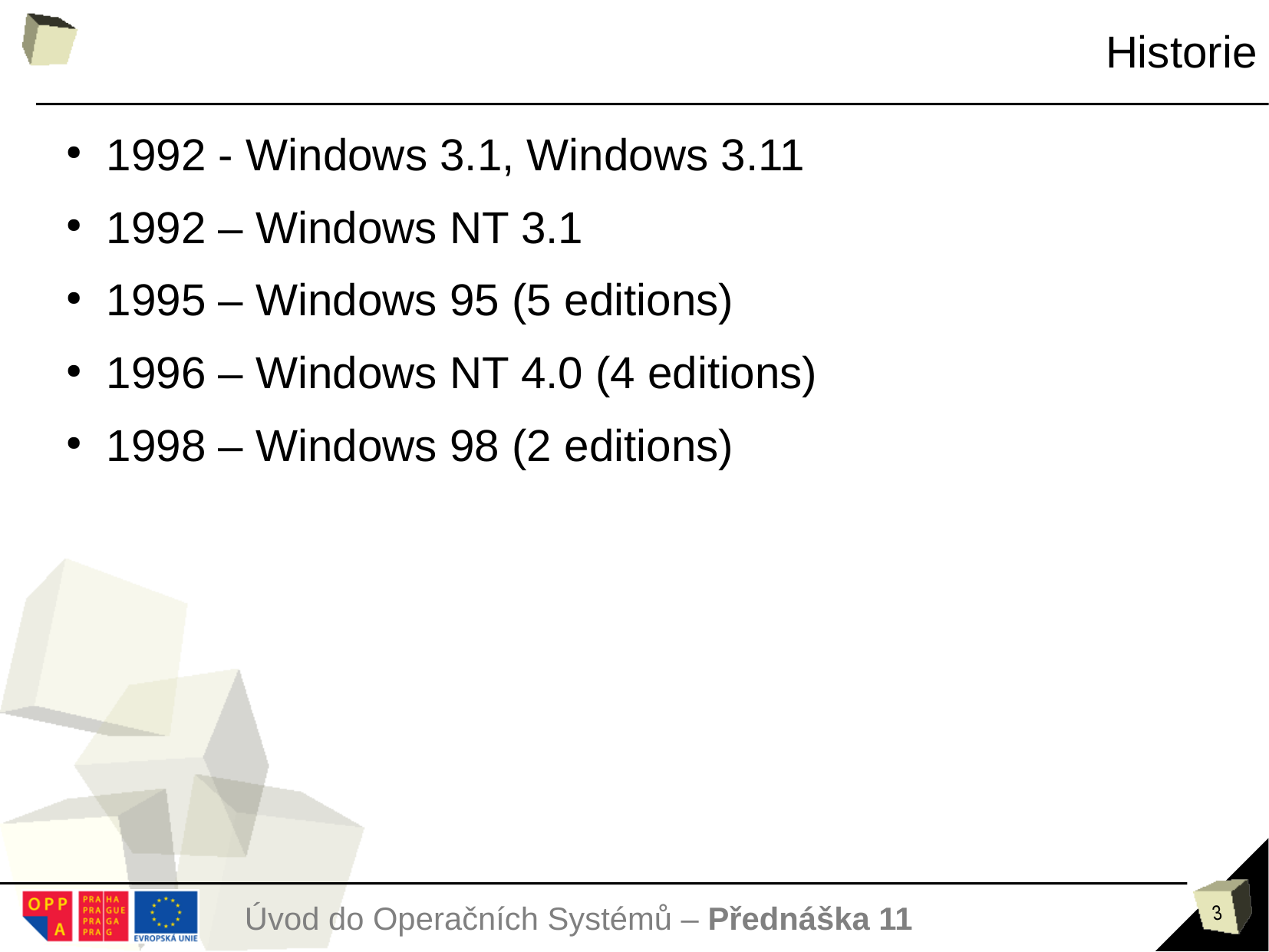

Historie
1992 - Windows 3.1, Windows 3.11
1992 – Windows NT 3.1
1995 – Windows 95 (5 editions)
1996 – Windows NT 4.0 (4 editions)
1998 – Windows 98 (2 editions)